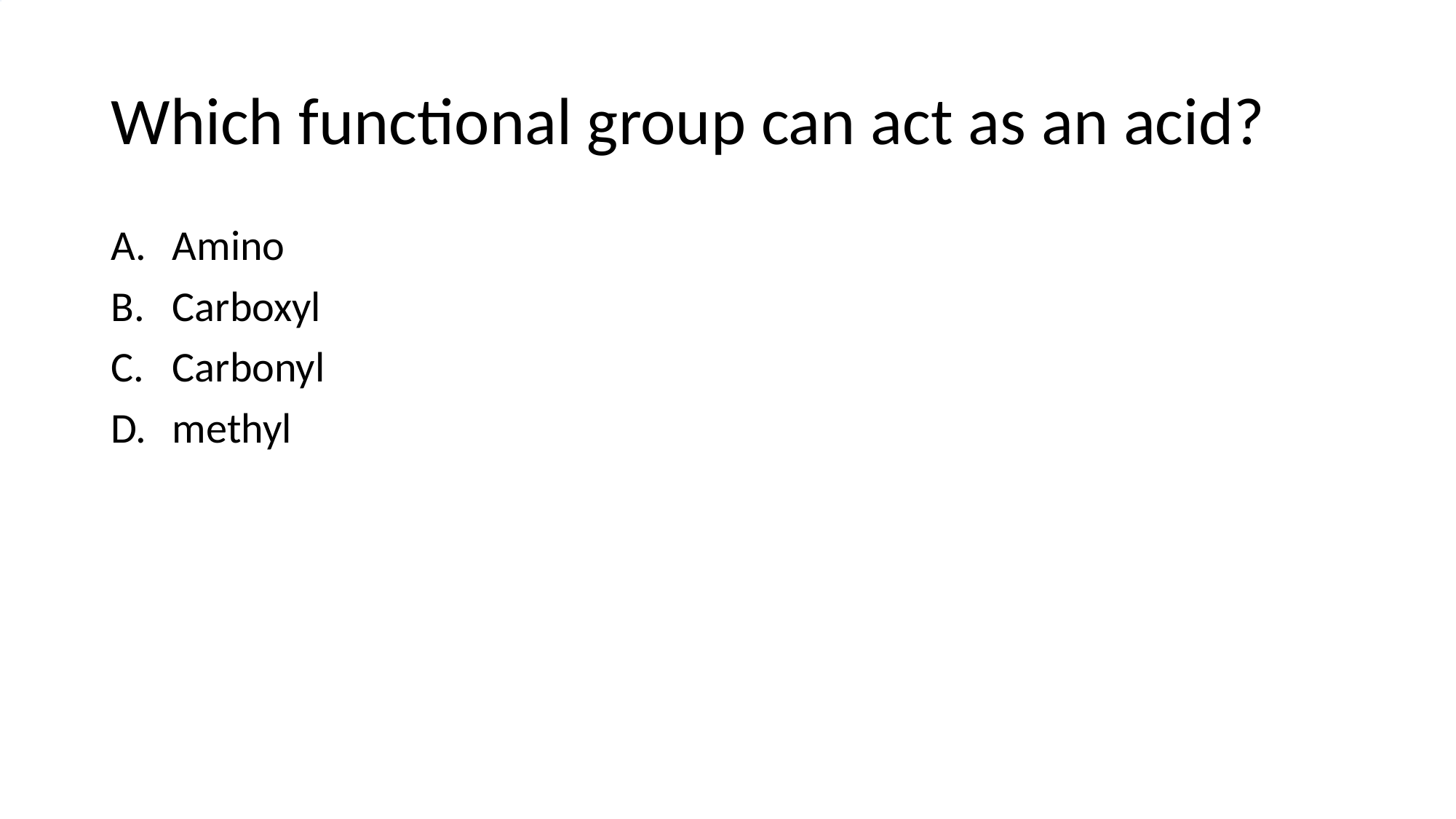

# Which functional group can act as an acid?

Amino
Carboxyl
Carbonyl
methyl